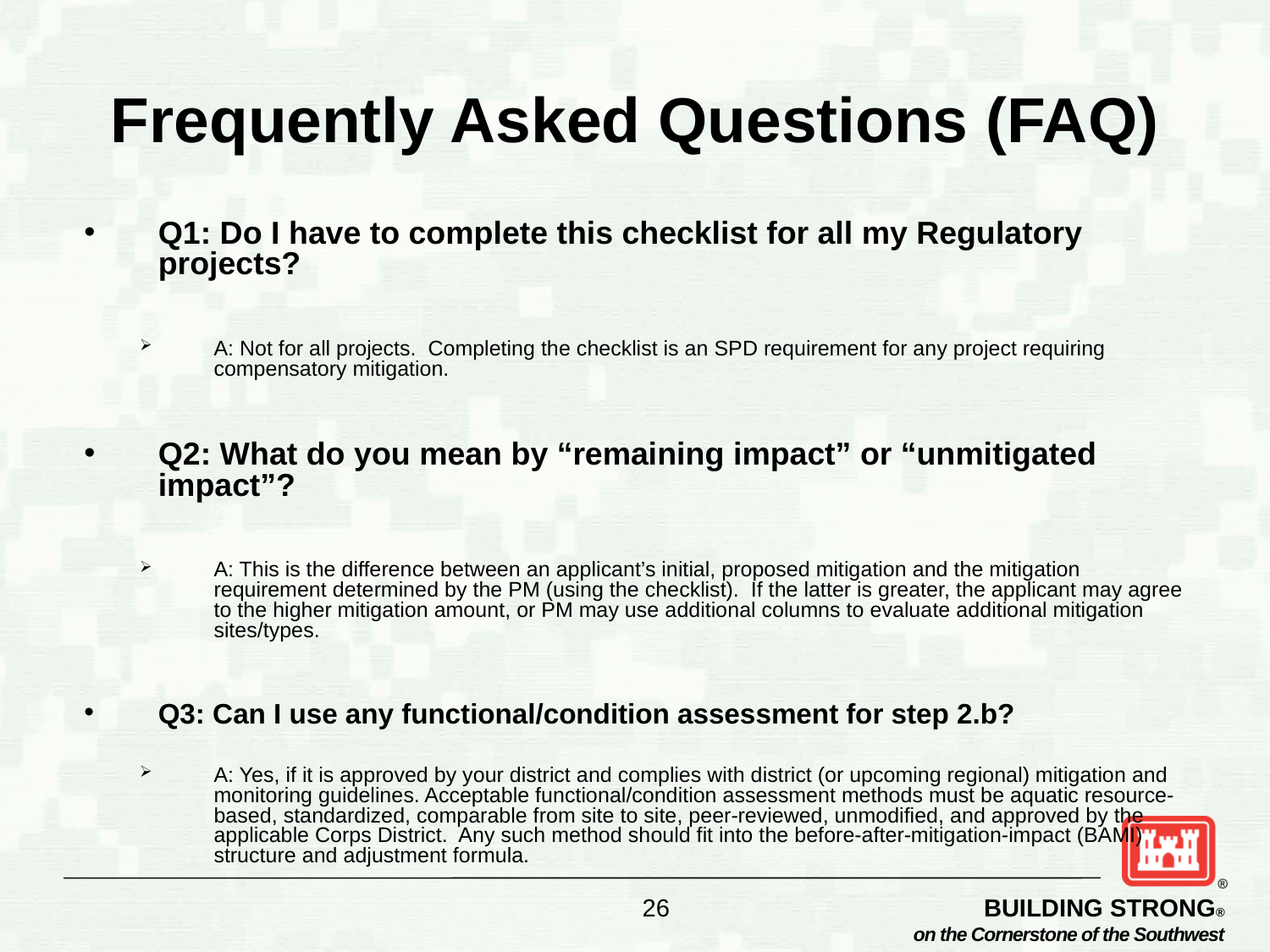

# Frequently Asked Questions (FAQ)

Q1: Do I have to complete this checklist for all my Regulatory projects?

A: Not for all projects.  Completing the checklist is an SPD requirement for any project requiring compensatory mitigation.

Q2: What do you mean by “remaining impact” or “unmitigated impact”?

A: This is the difference between an applicant’s initial, proposed mitigation and the mitigation requirement determined by the PM (using the checklist).  If the latter is greater, the applicant may agree to the higher mitigation amount, or PM may use additional columns to evaluate additional mitigation sites/types.

Q3: Can I use any functional/condition assessment for step 2.b?

A: Yes, if it is approved by your district and complies with district (or upcoming regional) mitigation and monitoring guidelines. Acceptable functional/condition assessment methods must be aquatic resource-based, standardized, comparable from site to site, peer-reviewed, unmodified, and approved by the applicable Corps District.  Any such method should fit into the before-after-mitigation-impact (BAMI) structure and adjustment formula.

26